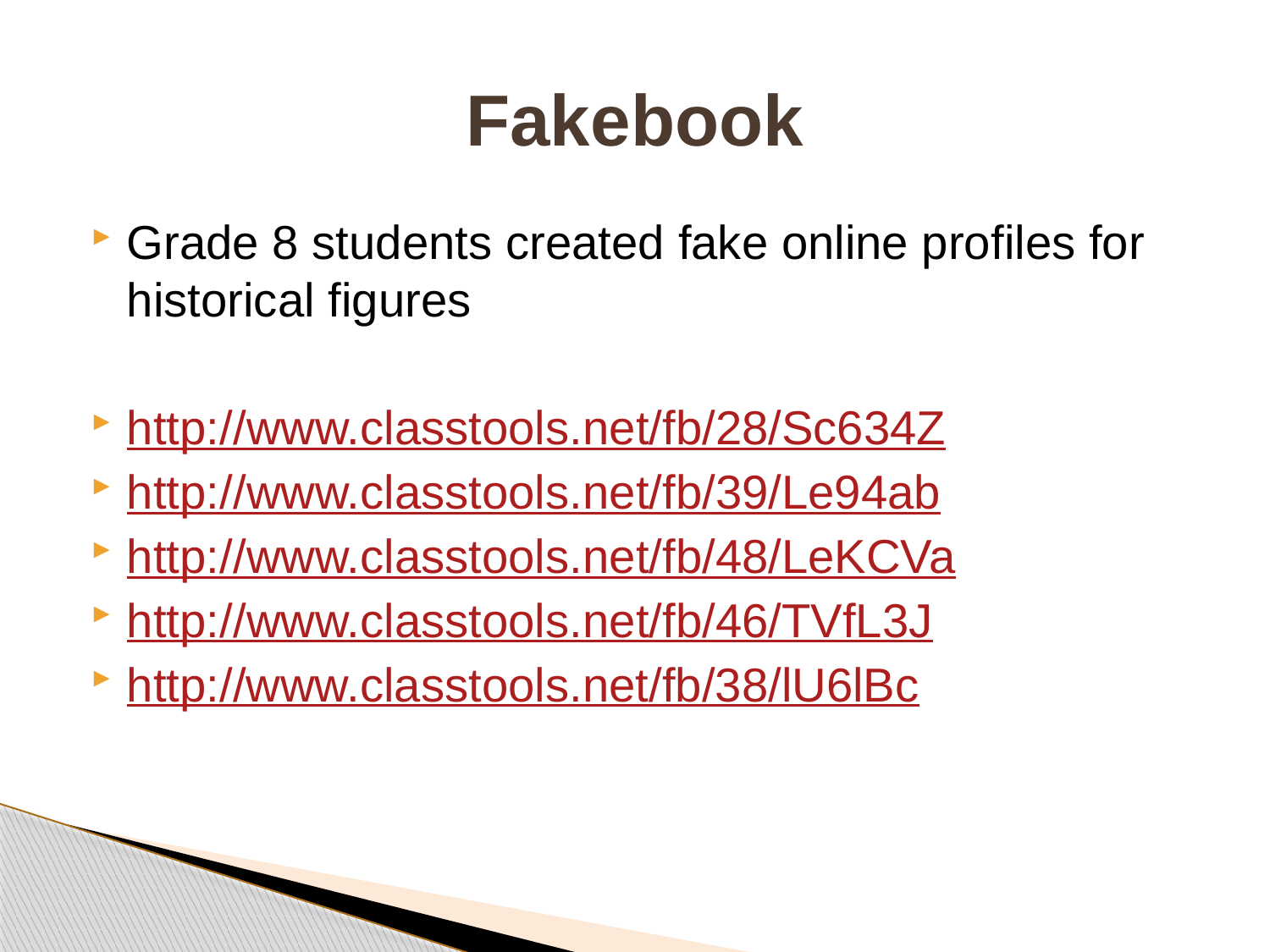

# Fakebook
Grade 8 students created fake online profiles for historical figures

http://www.classtools.net/fb/28/Sc634Z
http://www.classtools.net/fb/39/Le94ab
http://www.classtools.net/fb/48/LeKCVa
http://www.classtools.net/fb/46/TVfL3J
http://www.classtools.net/fb/38/lU6lBc